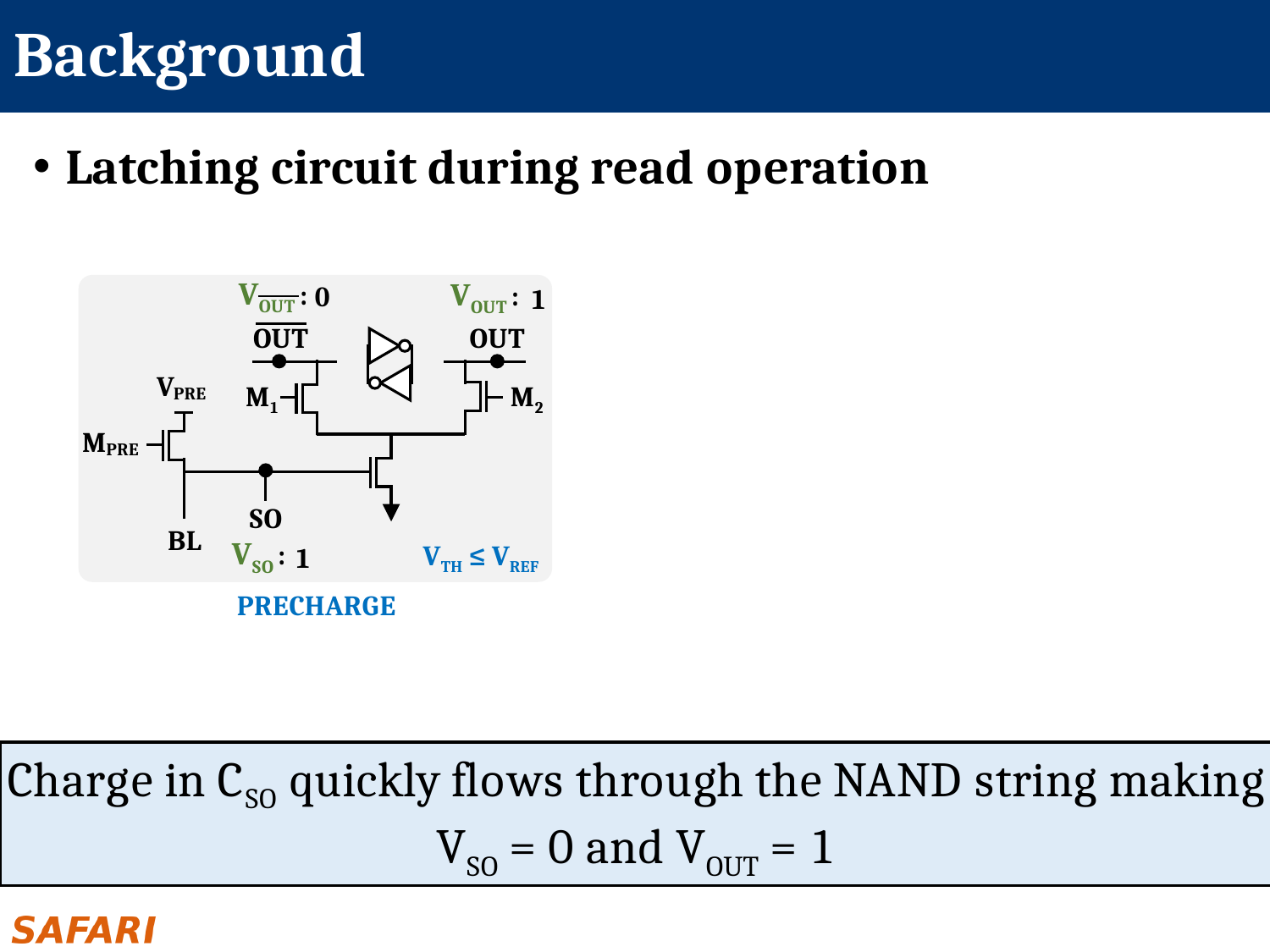

# Background
Latching circuit during read operation

 0
       VOUT :
       VOUT :
 1

 0
       VOUT :
       VOUT :

 1

OUT
OUT
OUT
OUT

V
PRE

V
PRE

M1
M2
M1
M2
M
PRE
M
PRE

SO
SO
BL
BL
       VSO :
 0
       VSO :
 1
VTH ≤ VREF

VTH ≤ VREF

EVALUATION
PRECHARGE
During precharge, the flash chip charges the BL,            making VSO  = 1
Before evaluation, the chip initializes the latching circuit by activating only transistor M1
Charge in CSO quickly flows through the NAND string making VSO = 0 and VOUT = 1
Evaluation step disables MPRE and M1 while enabling M2